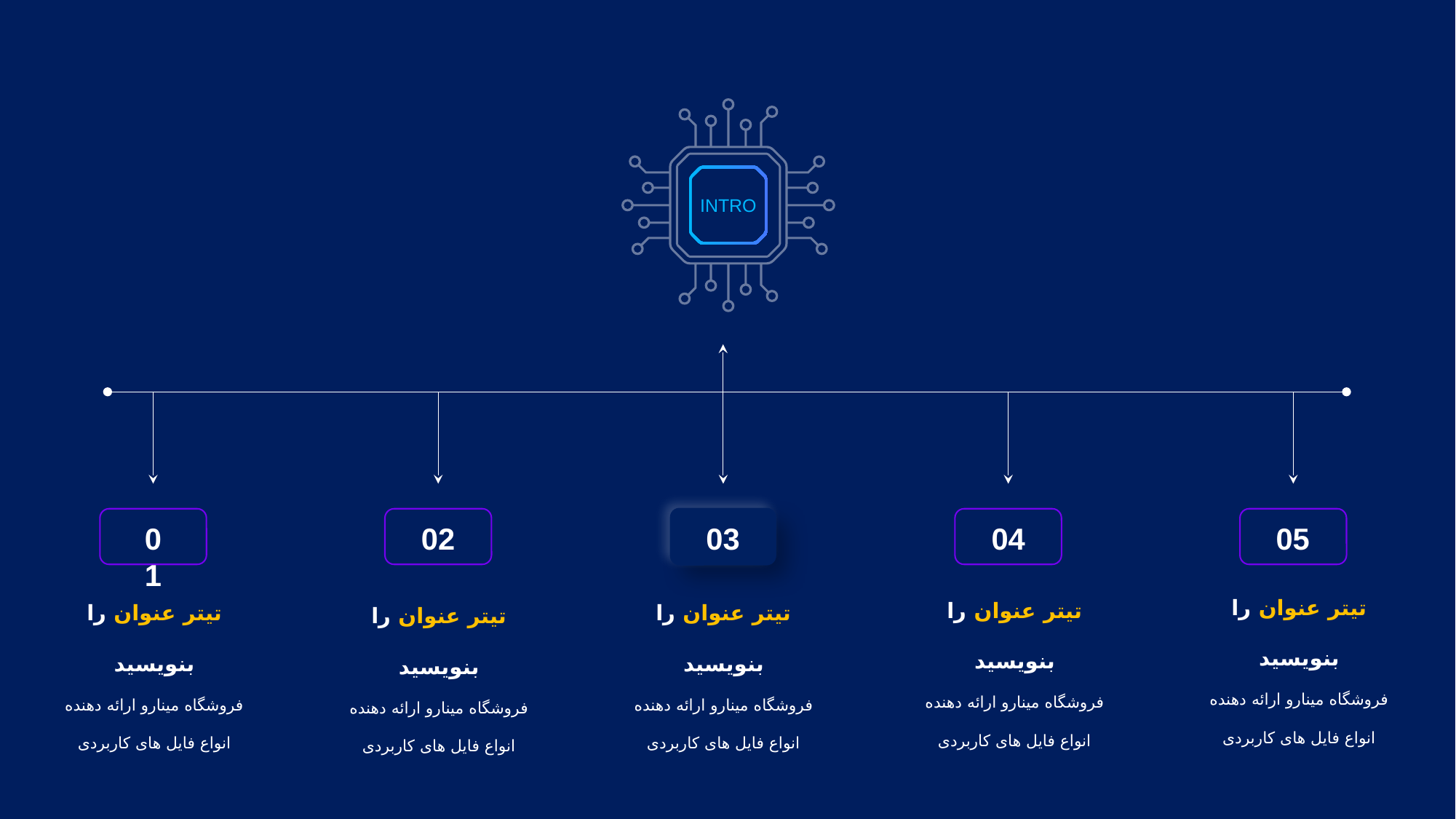

INTRO

03

01

02

04

05
تیتر عنوان را بنویسید
فروشگاه مینارو ارائه دهنده انواع فایل های کاربردی
تیتر عنوان را بنویسید
فروشگاه مینارو ارائه دهنده انواع فایل های کاربردی
تیتر عنوان را بنویسید
فروشگاه مینارو ارائه دهنده انواع فایل های کاربردی
تیتر عنوان را بنویسید
فروشگاه مینارو ارائه دهنده انواع فایل های کاربردی
تیتر عنوان را بنویسید
فروشگاه مینارو ارائه دهنده انواع فایل های کاربردی